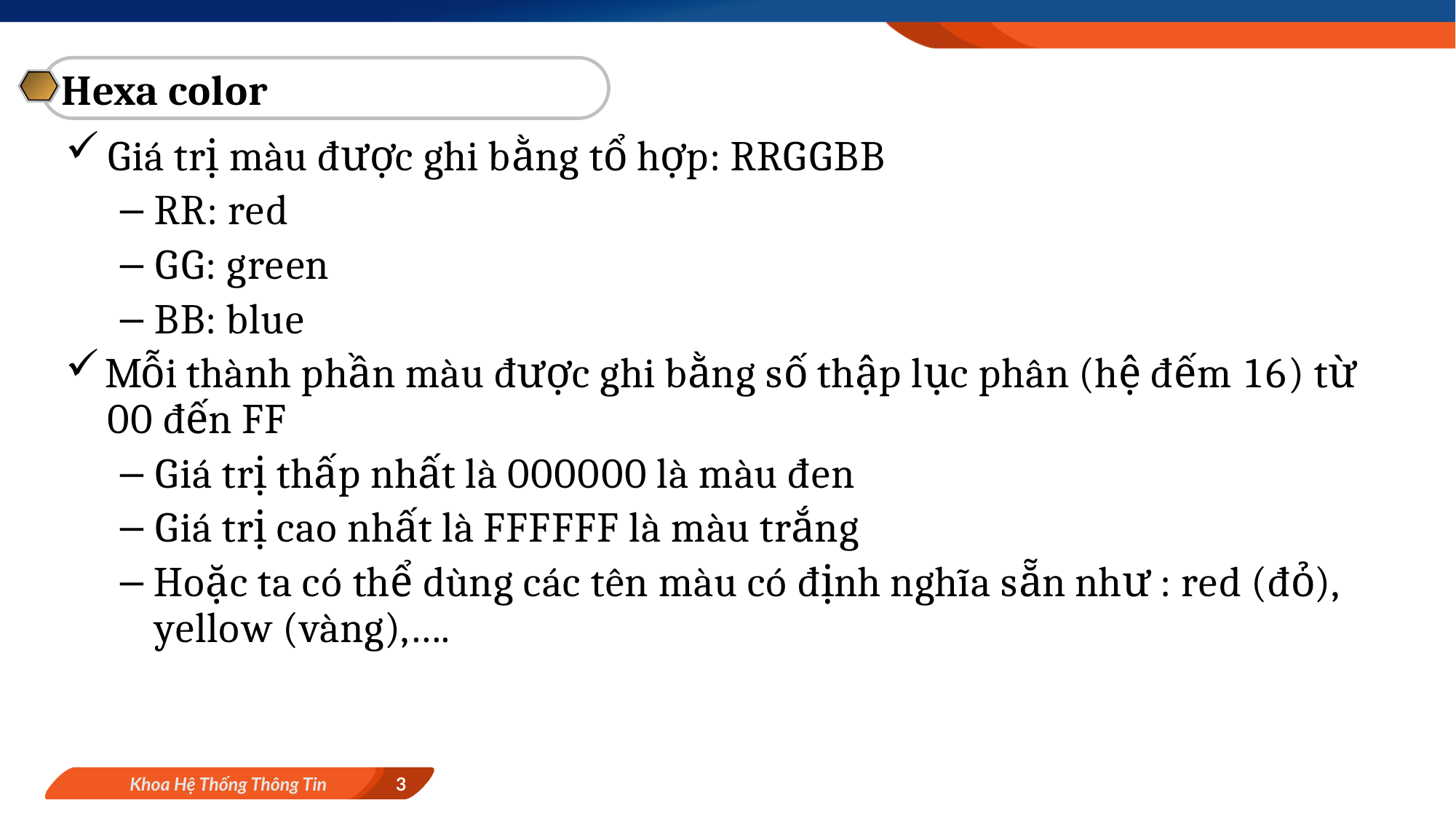

Hexa color

Giá trị màu được ghi bằng tổ hợp: RRGGBB
RR: red
GG: green
BB: blue
Mỗi thành phần màu được ghi bằng số thập lục phân (hệ đếm 16) từ 00 đến FF
Giá trị thấp nhất là 000000 là màu đen
Giá trị cao nhất là FFFFFF là màu trắng
Hoặc ta có thể dùng các tên màu có định nghĩa sẵn như : red (đỏ), yellow (vàng),….
3
Khoa Hệ Thống Thông Tin